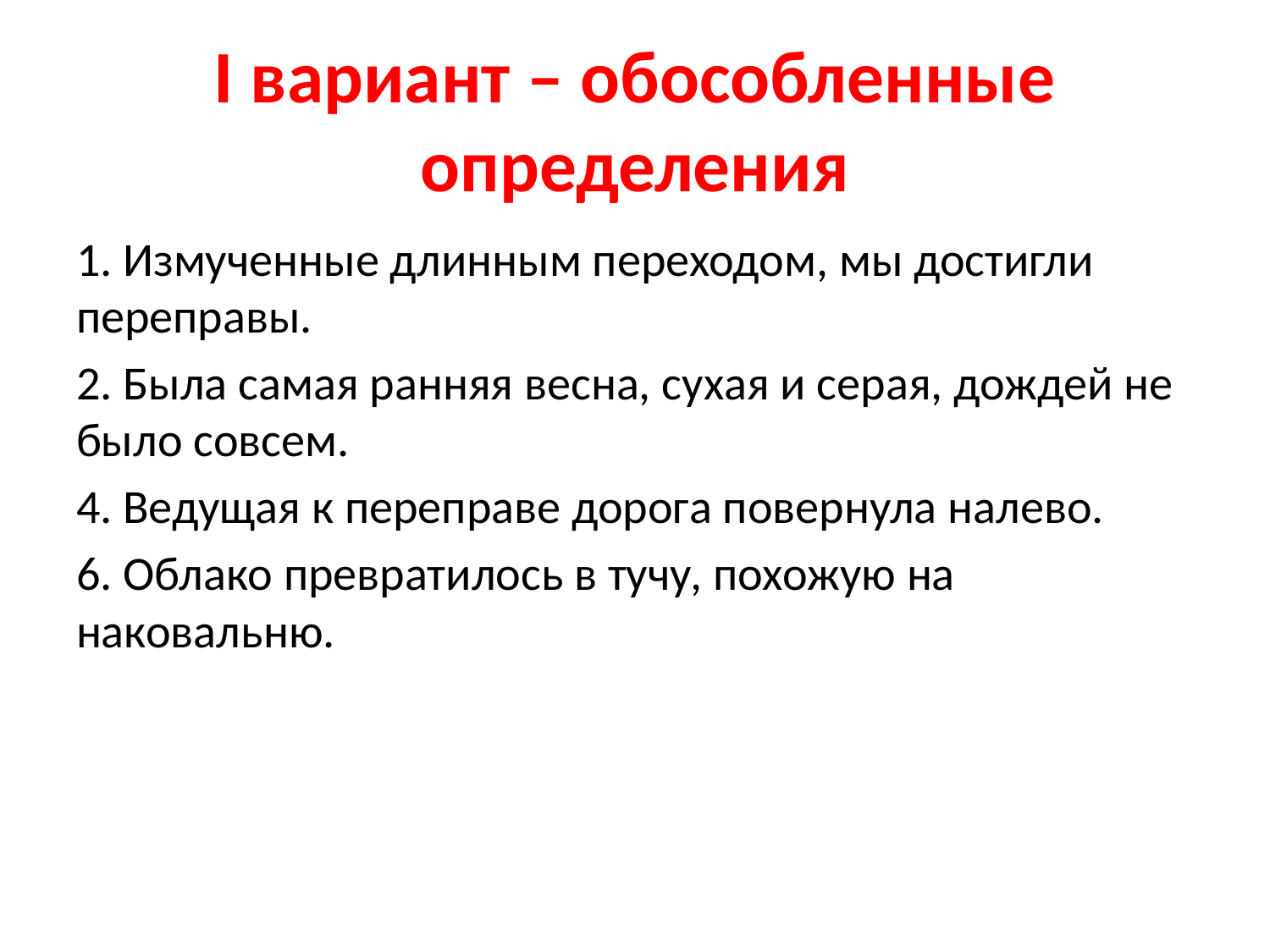

# I вариант – обособленные определения
1. Измученные длинным переходом, мы достигли переправы.
2. Была самая ранняя весна, сухая и серая, дождей не было совсем.
4. Ведущая к переправе дорога повернула налево.
6. Облако превратилось в тучу, похожую на наковальню.